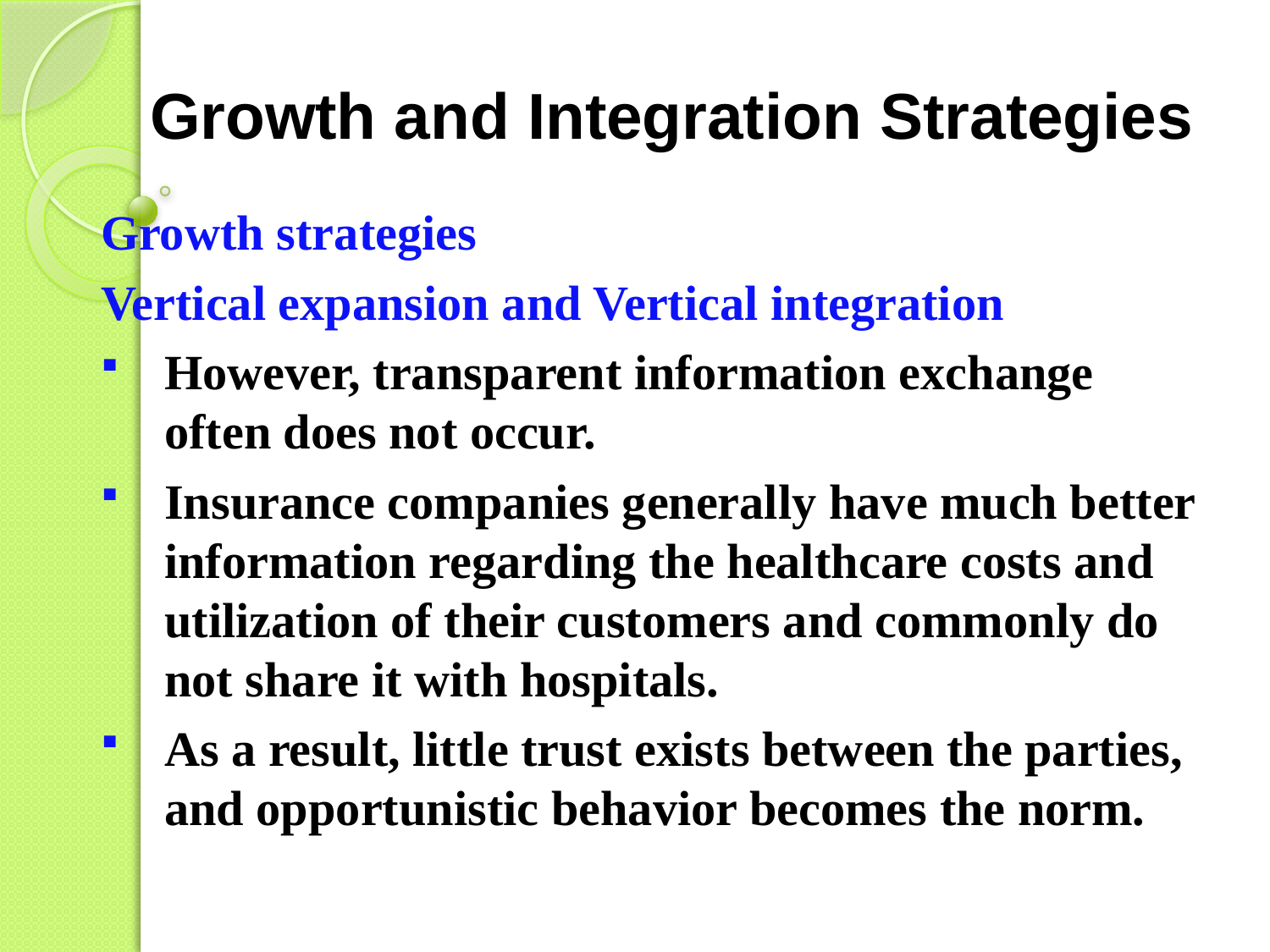

# Growth and Integration Strategies
Growth strategies
Vertical expansion and Vertical integration
However, transparent information exchange often does not occur.
Insurance companies generally have much better information regarding the healthcare costs and utilization of their customers and commonly do not share it with hospitals.
As a result, little trust exists between the parties, and opportunistic behavior becomes the norm.